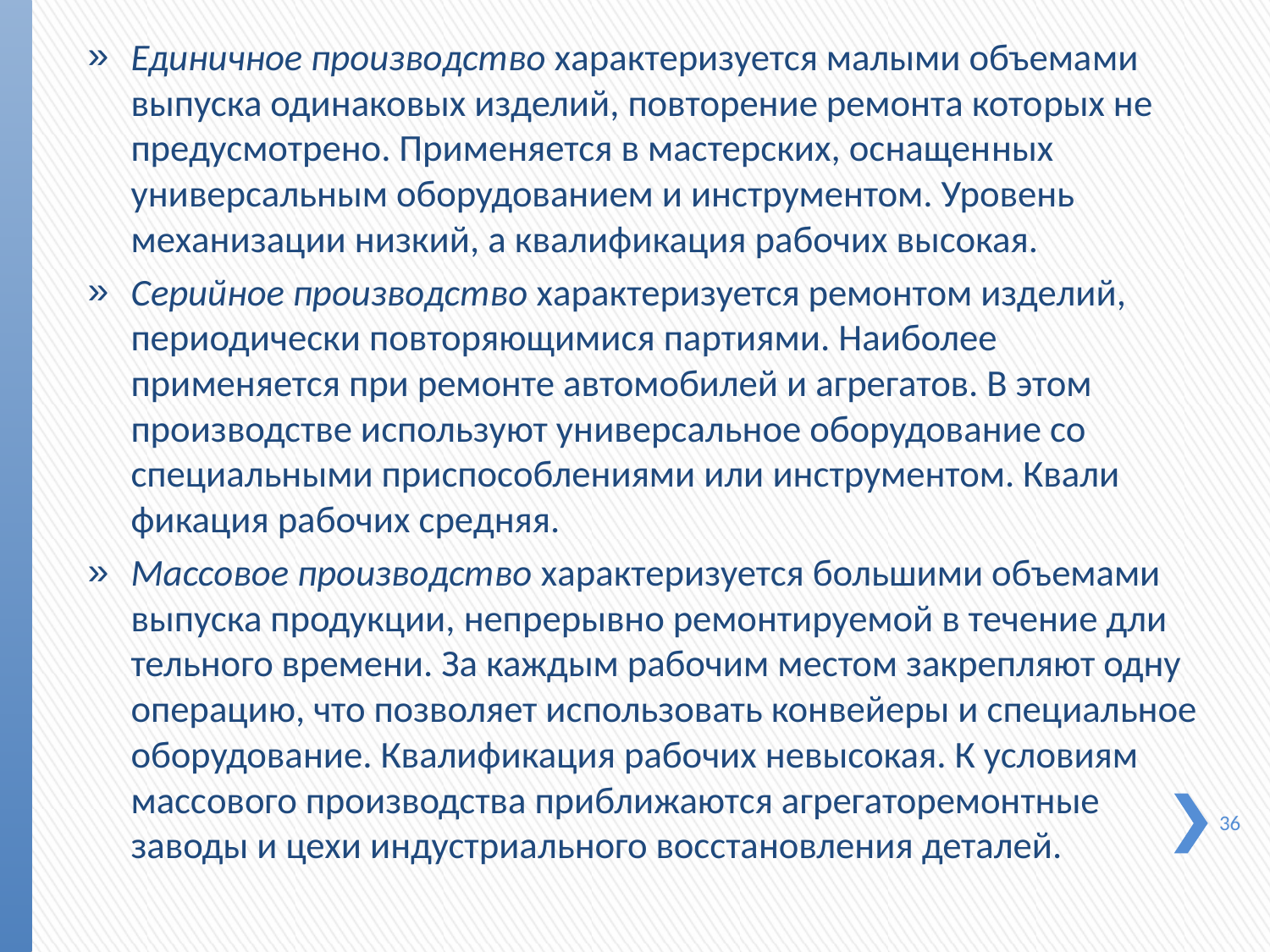

Единичное производство характеризуется малыми объема­ми выпуска одинаковых изделий, повторение ремонта кото­рых не предусмотрено. Применяется в мастерских, оснащен­ных универсальным оборудованием и инструментом. Уровень механизации низкий, а квалификация рабочих высокая.
Серийное производство характеризуется ремонтом изде­лий, периодически повторяющимися партиями. Наиболее применяется при ремонте автомобилей и агрегатов. В этом производстве используют универсальное оборудование со специальными приспособлениями или инструментом. Квали­фикация рабочих средняя.
Массовое производство характеризуется большими объемами выпуска продукции, непрерывно ремонтируемой в течение дли­тельного времени. За каждым рабочим местом закрепляют одну операцию, что позволяет использовать конвейеры и специальное оборудование. Квалификация рабочих невысокая. К условиям массового производства приближаются агрегаторемонтные заводы и цехи индустриального восстановления деталей.

36